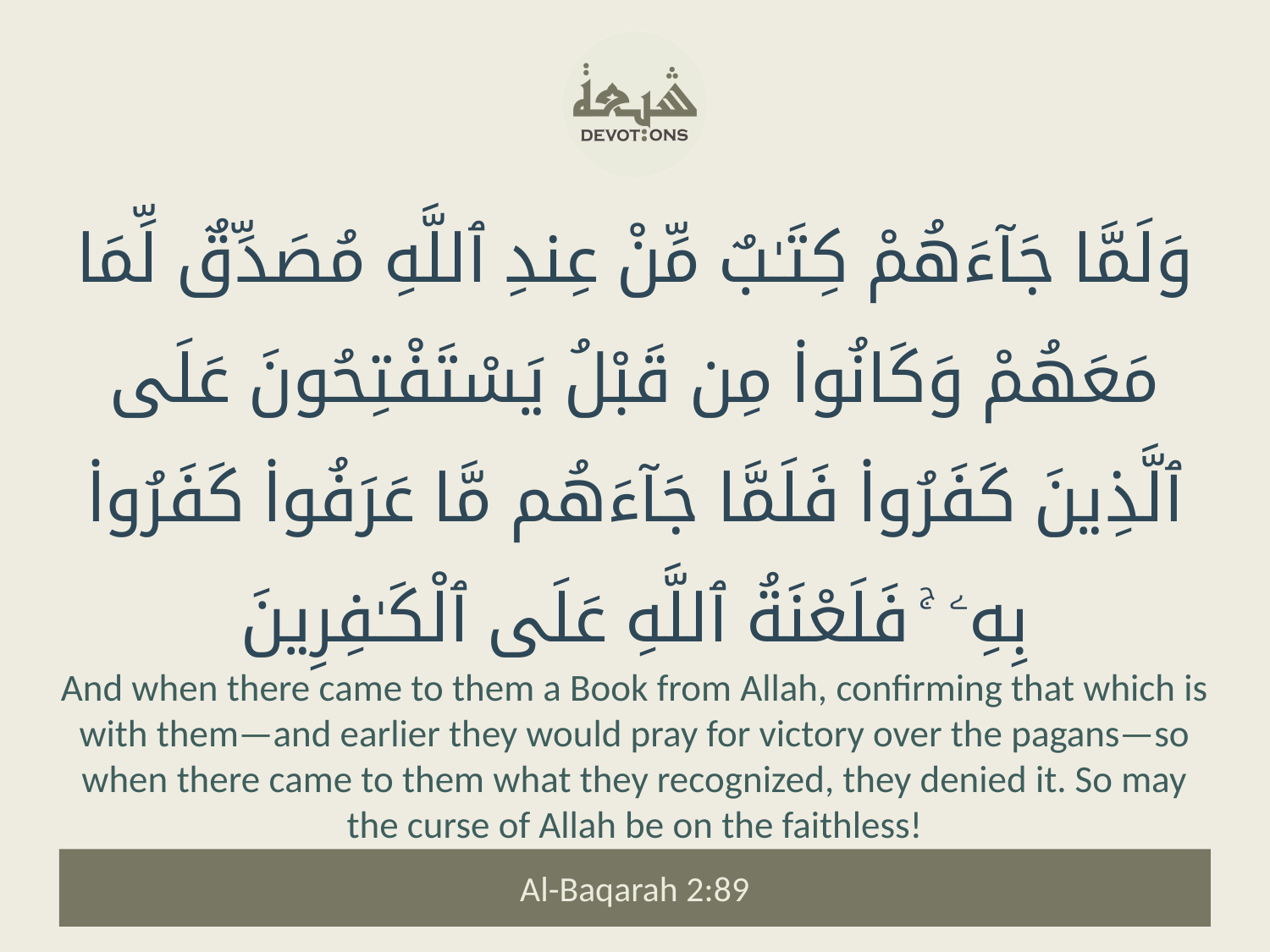

وَلَمَّا جَآءَهُمْ كِتَـٰبٌ مِّنْ عِندِ ٱللَّهِ مُصَدِّقٌ لِّمَا مَعَهُمْ وَكَانُوا۟ مِن قَبْلُ يَسْتَفْتِحُونَ عَلَى ٱلَّذِينَ كَفَرُوا۟ فَلَمَّا جَآءَهُم مَّا عَرَفُوا۟ كَفَرُوا۟ بِهِۦ ۚ فَلَعْنَةُ ٱللَّهِ عَلَى ٱلْكَـٰفِرِينَ
And when there came to them a Book from Allah, confirming that which is with them—and earlier they would pray for victory over the pagans—so when there came to them what they recognized, they denied it. So may the curse of Allah be on the faithless!
Al-Baqarah 2:89